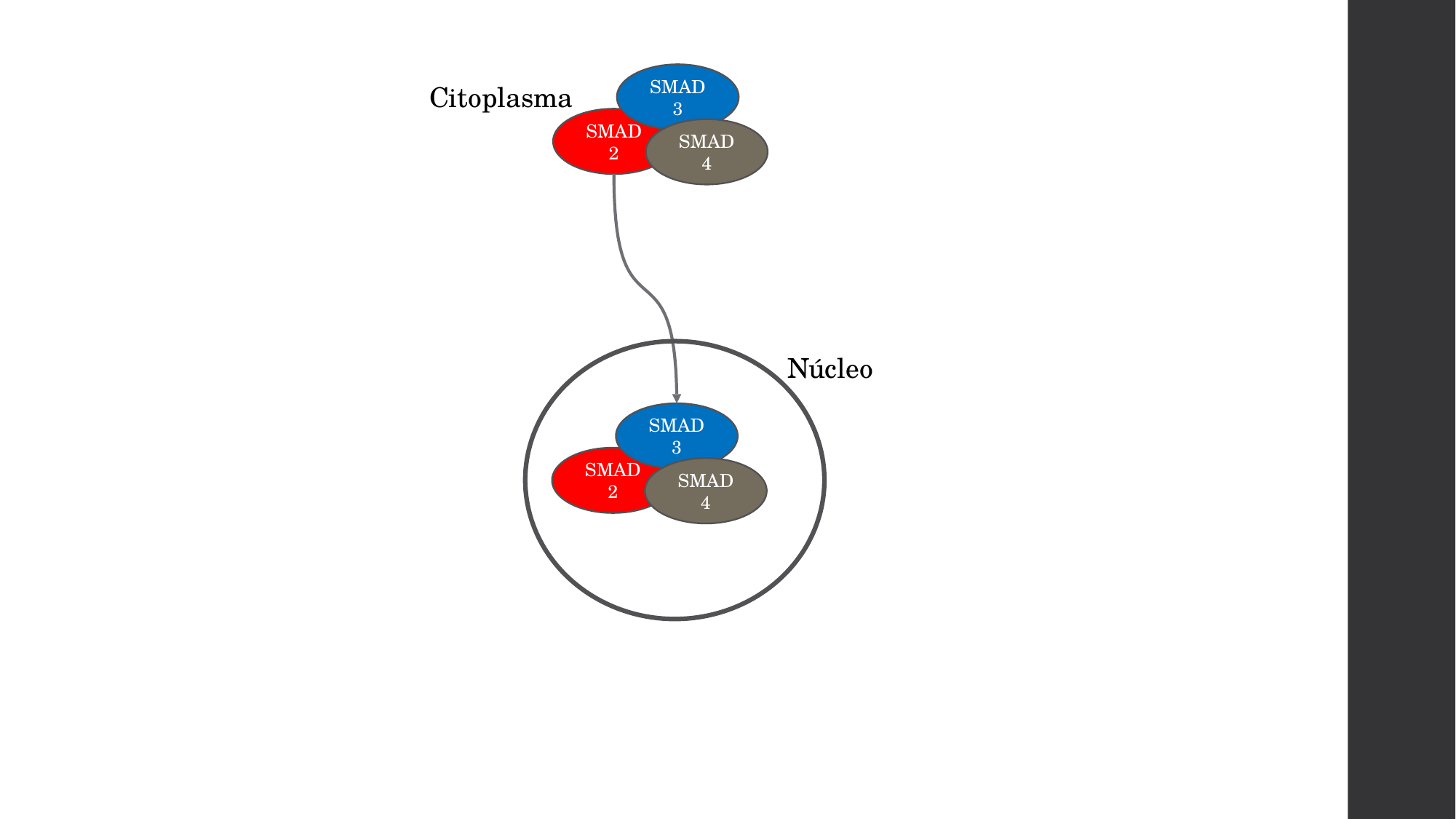

SMAD3
Citoplasma
SMAD2
SMAD4

Núcleo
SMAD3
SMAD2
SMAD4